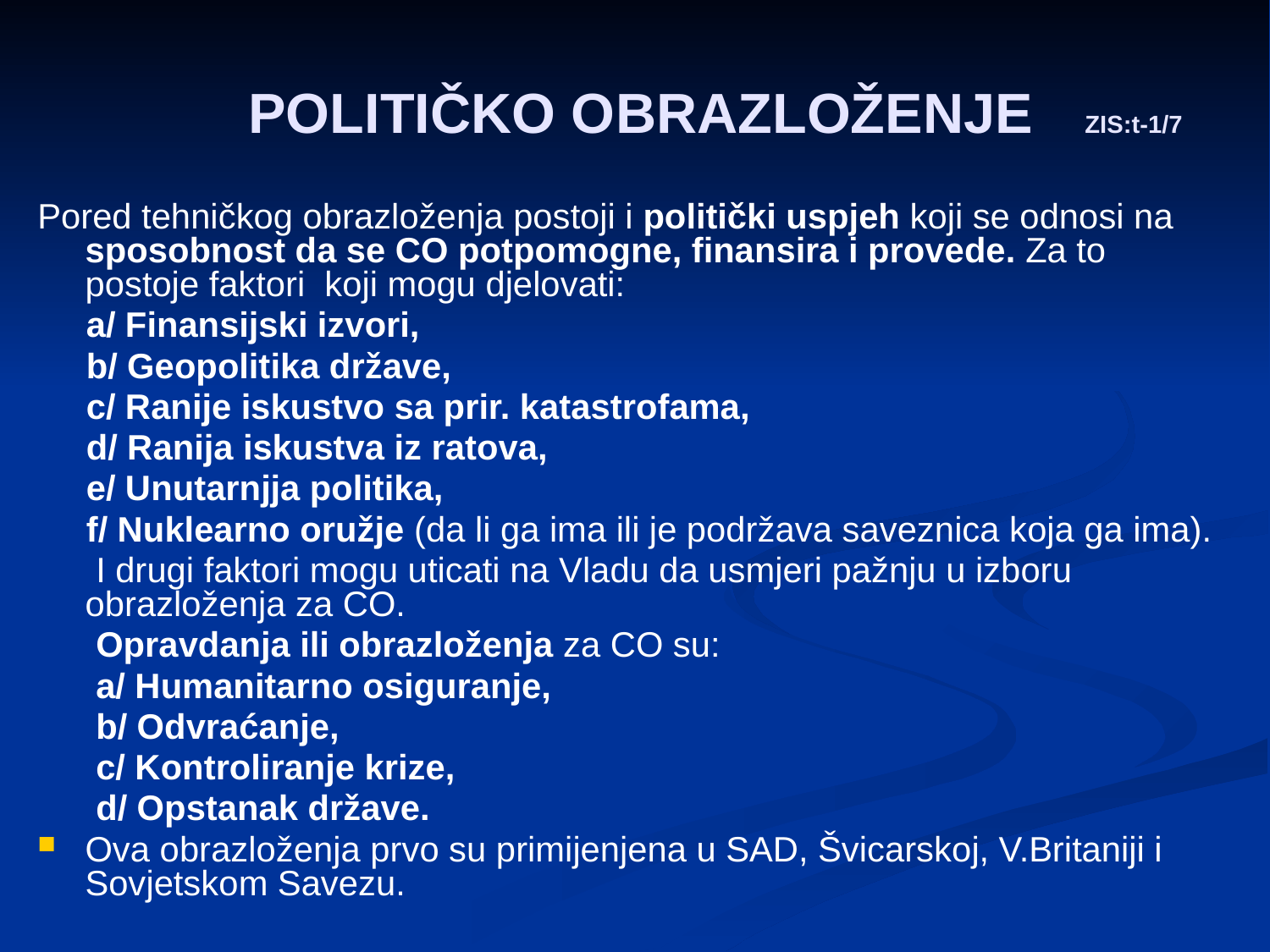

# POLITIČKO OBRAZLOŽENJE        ZIS:t-1/7

Pored tehničkog obrazloženja postoji i politički uspjeh koji se odnosi na sposobnost da se CO potpomogne, finansira i provede. Za to postoje faktori  koji mogu djelovati:
     a/ Finansijski izvori,
     b/ Geopolitika države,
     c/ Ranije iskustvo sa prir. katastrofama,
     d/ Ranija iskustva iz ratova,
     e/ Unutarnjja politika,
     f/ Nuklearno oružje (da li ga ima ili je podržava saveznica koja ga ima).
      I drugi faktori mogu uticati na Vladu da usmjeri pažnju u izboru obrazloženja za CO.
      Opravdanja ili obrazloženja za CO su:
      a/ Humanitarno osiguranje,
      b/ Odvraćanje,
      c/ Kontroliranje krize,
      d/ Opstanak države.
Ova obrazloženja prvo su primijenjena u SAD, Švicarskoj, V.Britaniji i Sovjetskom Savezu.